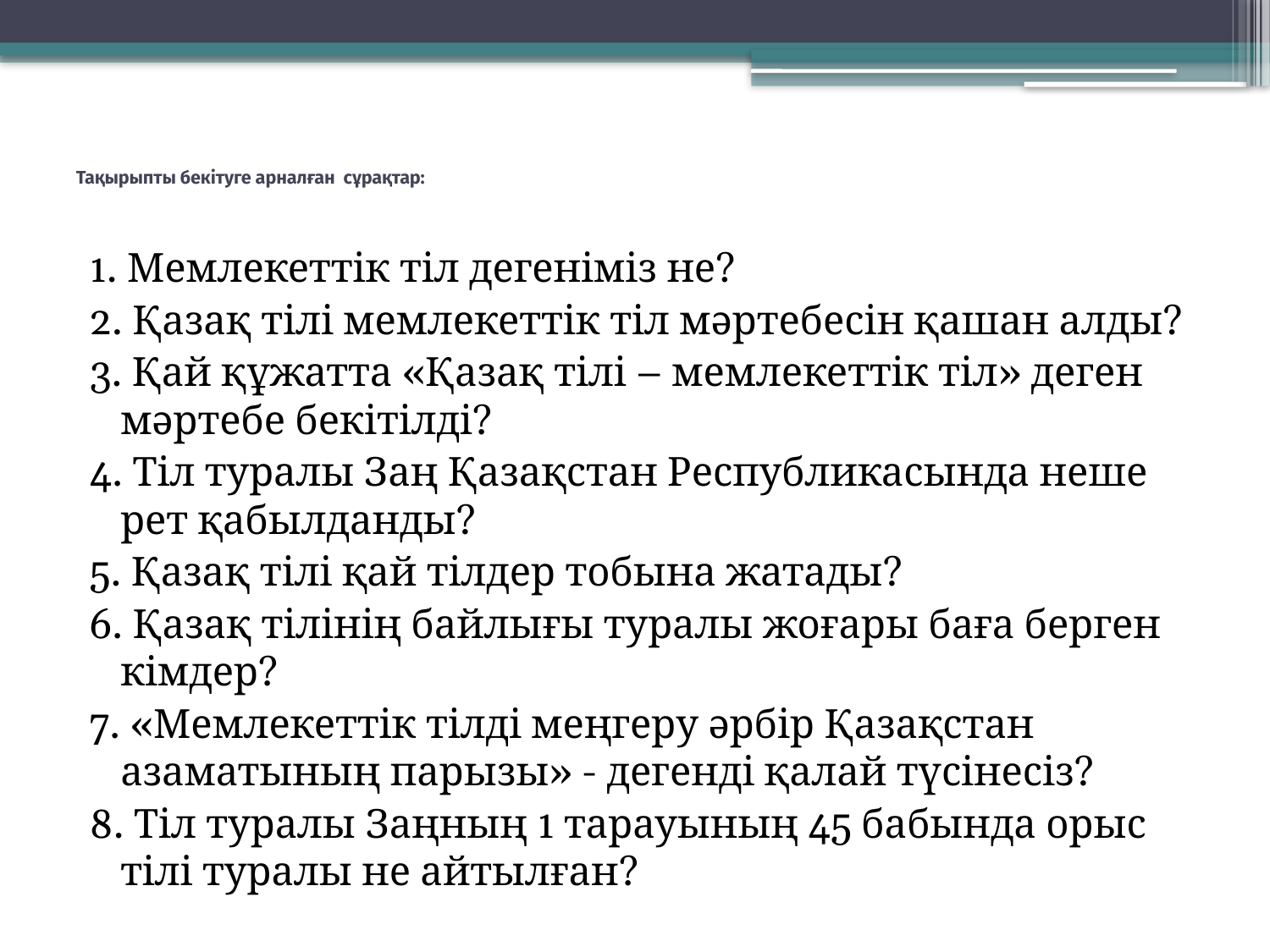

# Тақырыпты бекітуге арналған  сұрақтар:
1. Мемлекеттік тіл дегеніміз не?
2. Қазақ тілі мемлекеттік тіл мәртебесін қашан алды?
3. Қай құжатта «Қазақ тілі – мемлекеттік тіл» деген мәртебе бекітілді?
4. Тіл туралы Заң Қазақстан Республикасында неше рет қабылданды?
5. Қазақ тілі қай тілдер тобына жатады?
6. Қазақ тілінің байлығы туралы жоғары баға берген кімдер?
7. «Мемлекеттік тілді меңгеру әрбір Қазақстан азаматының парызы» - дегенді қалай түсінесіз?
8. Тіл туралы Заңның 1 тарауының 45 бабында орыс тілі туралы не айтылған?